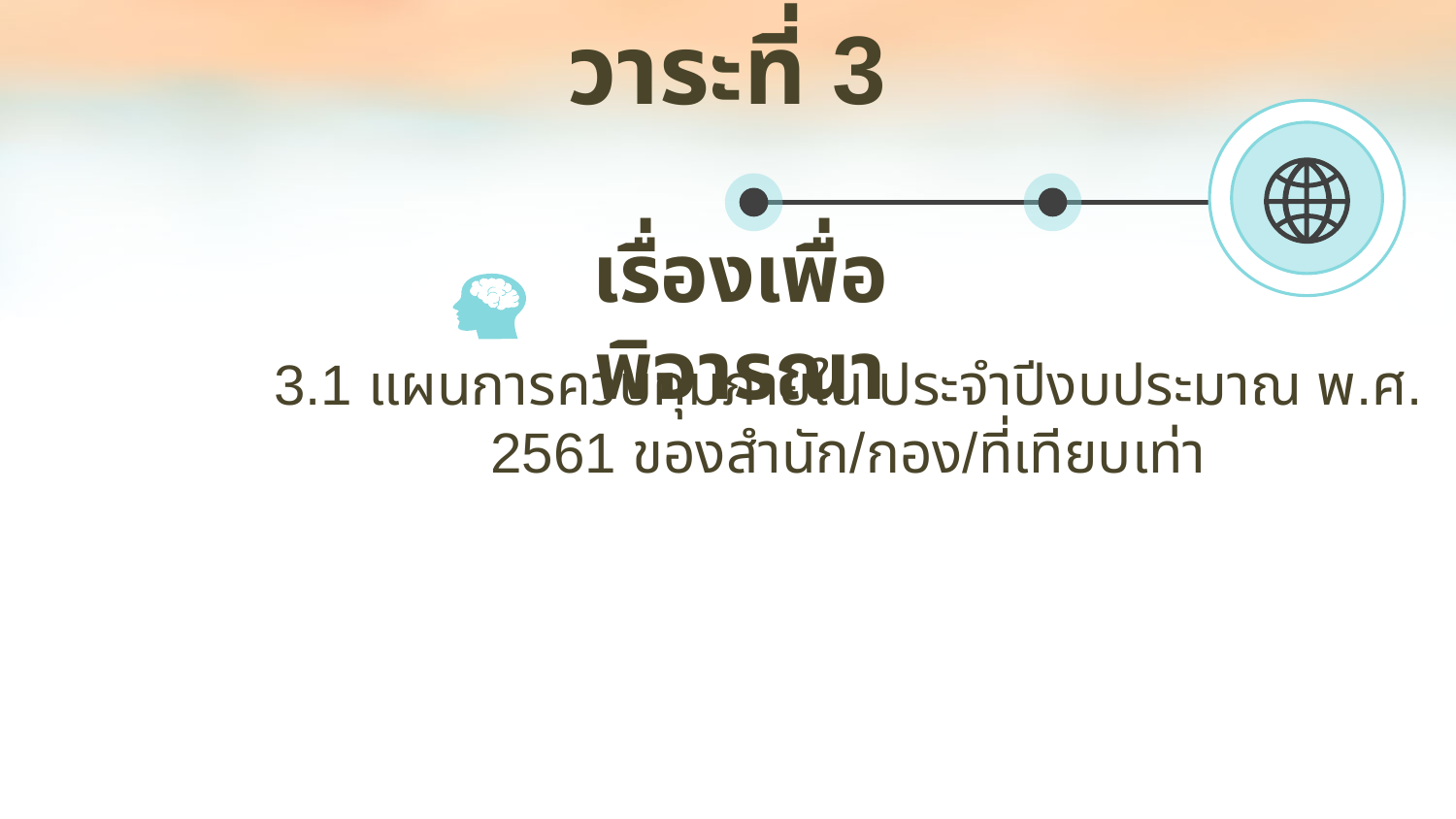

วาระที่ 3

เรื่องเพื่อพิจารณา

3.1 แผนการควบคุมภายใน ประจำปีงบประมาณ พ.ศ. 2561 ของสำนัก/กอง/ที่เทียบเท่า